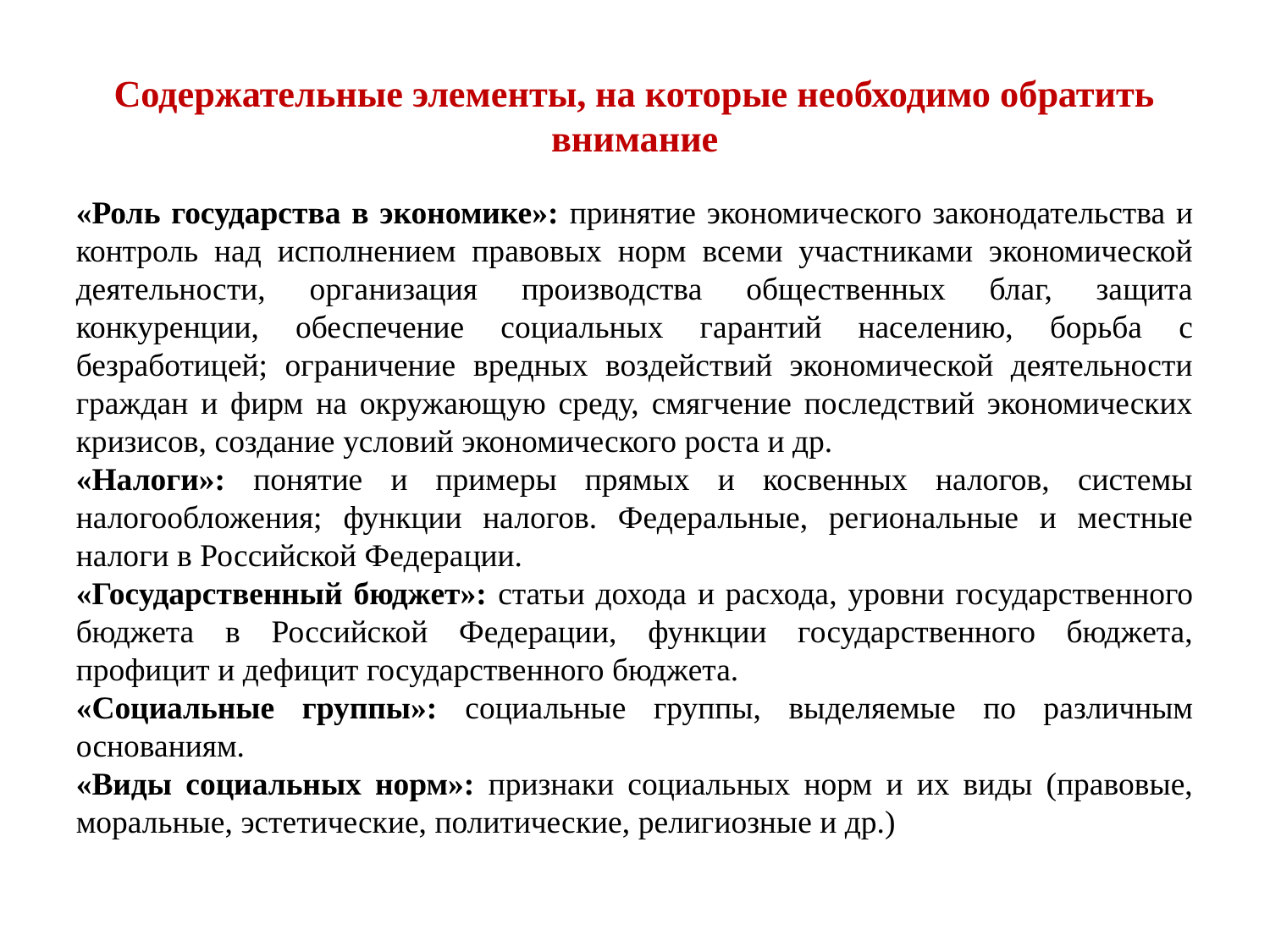

Содержательные элементы, на которые необходимо обратить внимание
«Роль государства в экономике»: принятие экономического законодательства и контроль над исполнением правовых норм всеми участниками экономической деятельности, организация производства общественных благ, защита конкуренции, обеспечение социальных гарантий населению, борьба с безработицей; ограничение вредных воздействий экономической деятельности граждан и фирм на окружающую среду, смягчение последствий экономических кризисов, создание условий экономического роста и др.
«Налоги»: понятие и примеры прямых и косвенных налогов, системы налогообложения; функции налогов. Федеральные, региональные и местные налоги в Российской Федерации.
«Государственный бюджет»: статьи дохода и расхода, уровни государственного бюджета в Российской Федерации, функции государственного бюджета, профицит и дефицит государственного бюджета.
«Социальные группы»: социальные группы, выделяемые по различным основаниям.
«Виды социальных норм»: признаки социальных норм и их виды (правовые, моральные, эстетические, политические, религиозные и др.)